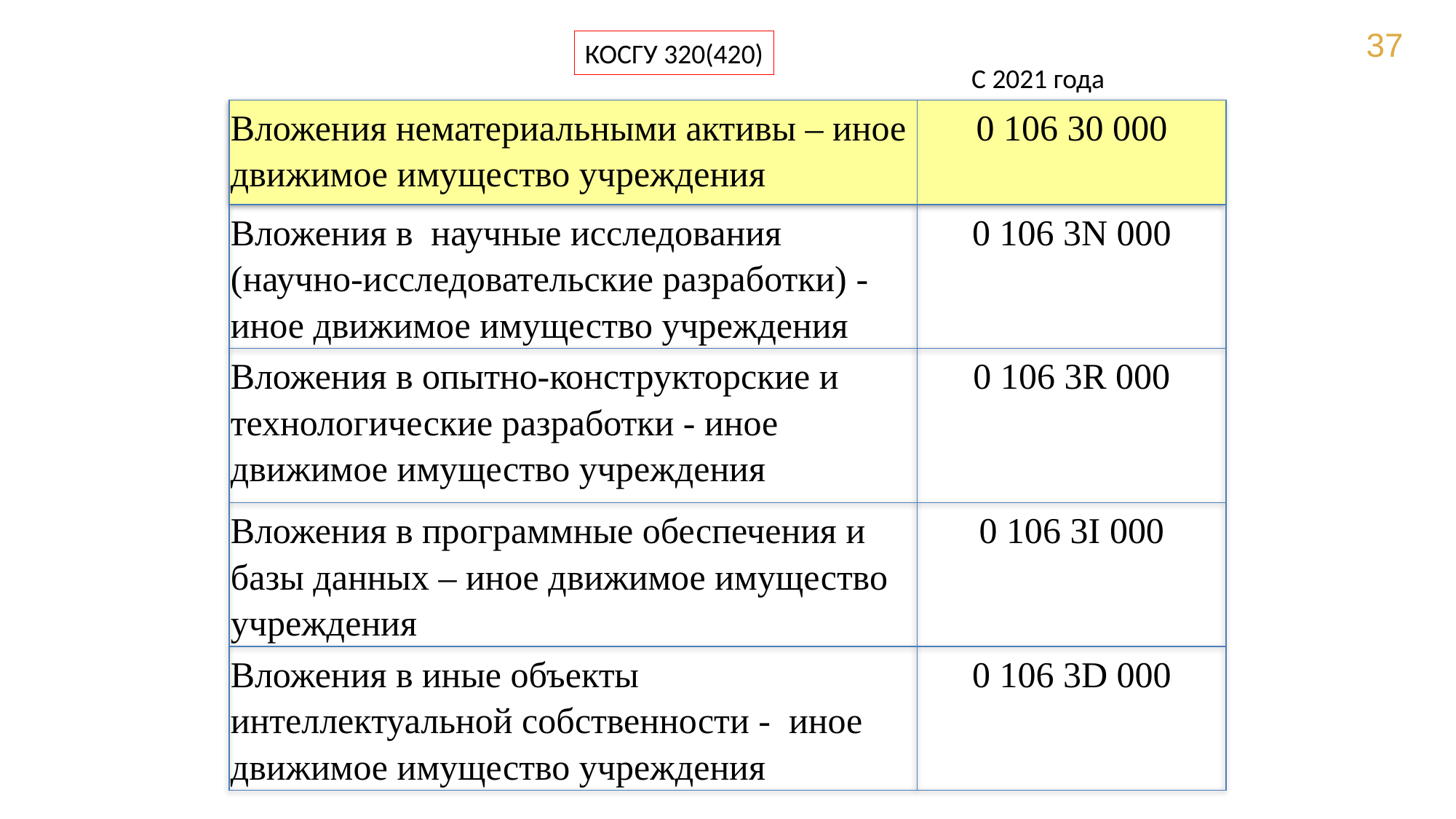

КОСГУ 320(420)
С 2021 года
| Вложения нематериальными активы – иное движимое имущество учреждения | 0 106 30 000 |
| --- | --- |
| Вложения в научные исследования (научно-исследовательские разработки) - иное движимое имущество учреждения | 0 106 3N 000 |
| Вложения в опытно-конструкторские и технологические разработки - иное движимое имущество учреждения | 0 106 3R 000 |
| Вложения в программные обеспечения и базы данных – иное движимое имущество учреждения | 0 106 3I 000 |
| Вложения в иные объекты интеллектуальной собственности - иное движимое имущество учреждения | 0 106 3D 000 |